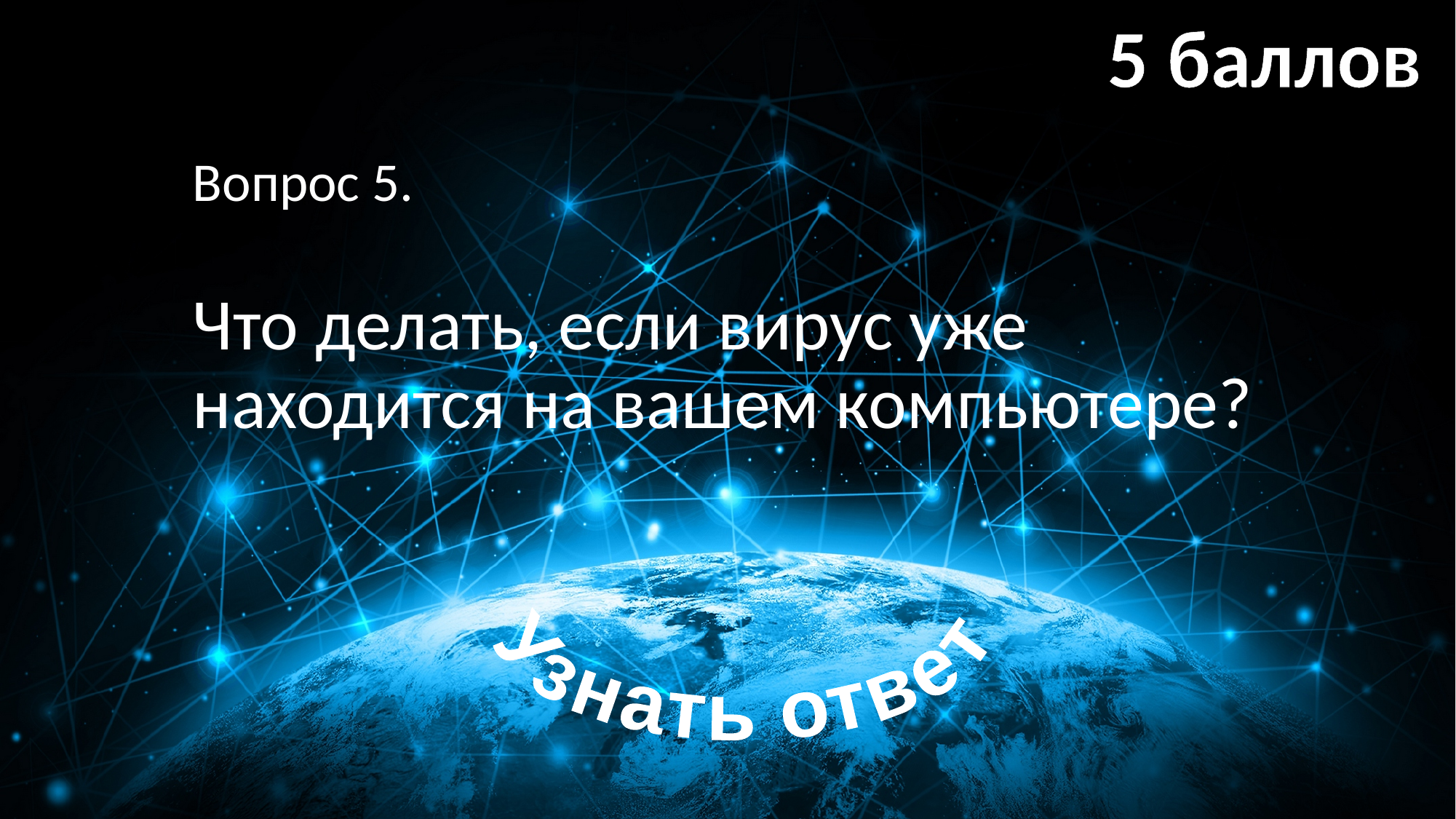

5 баллов
Вопрос 5.
Что делать, если вирус уже находится на вашем компьютере?
Узнать ответ